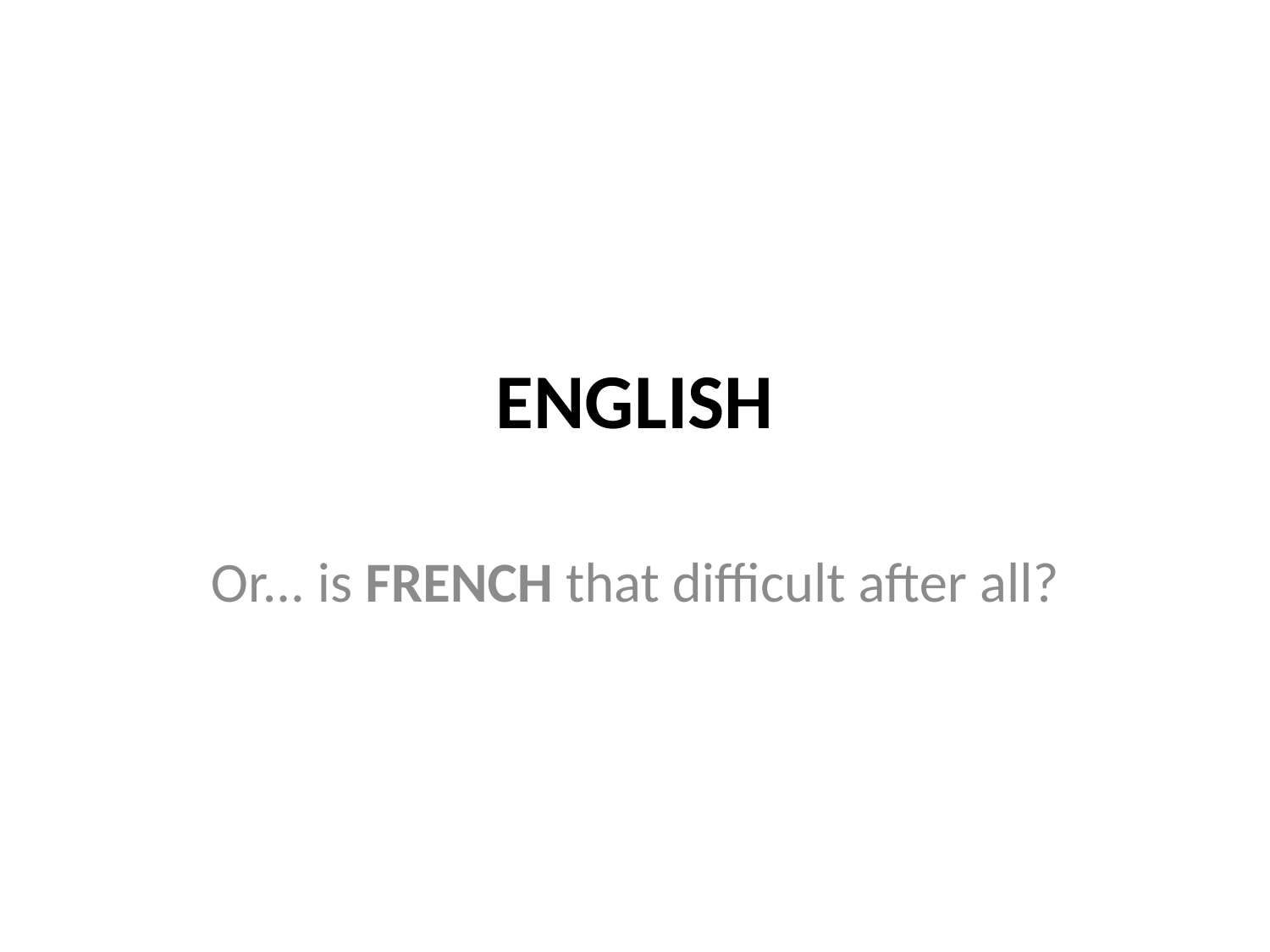

# ENGLISH
Or... is FRENCH that difficult after all?